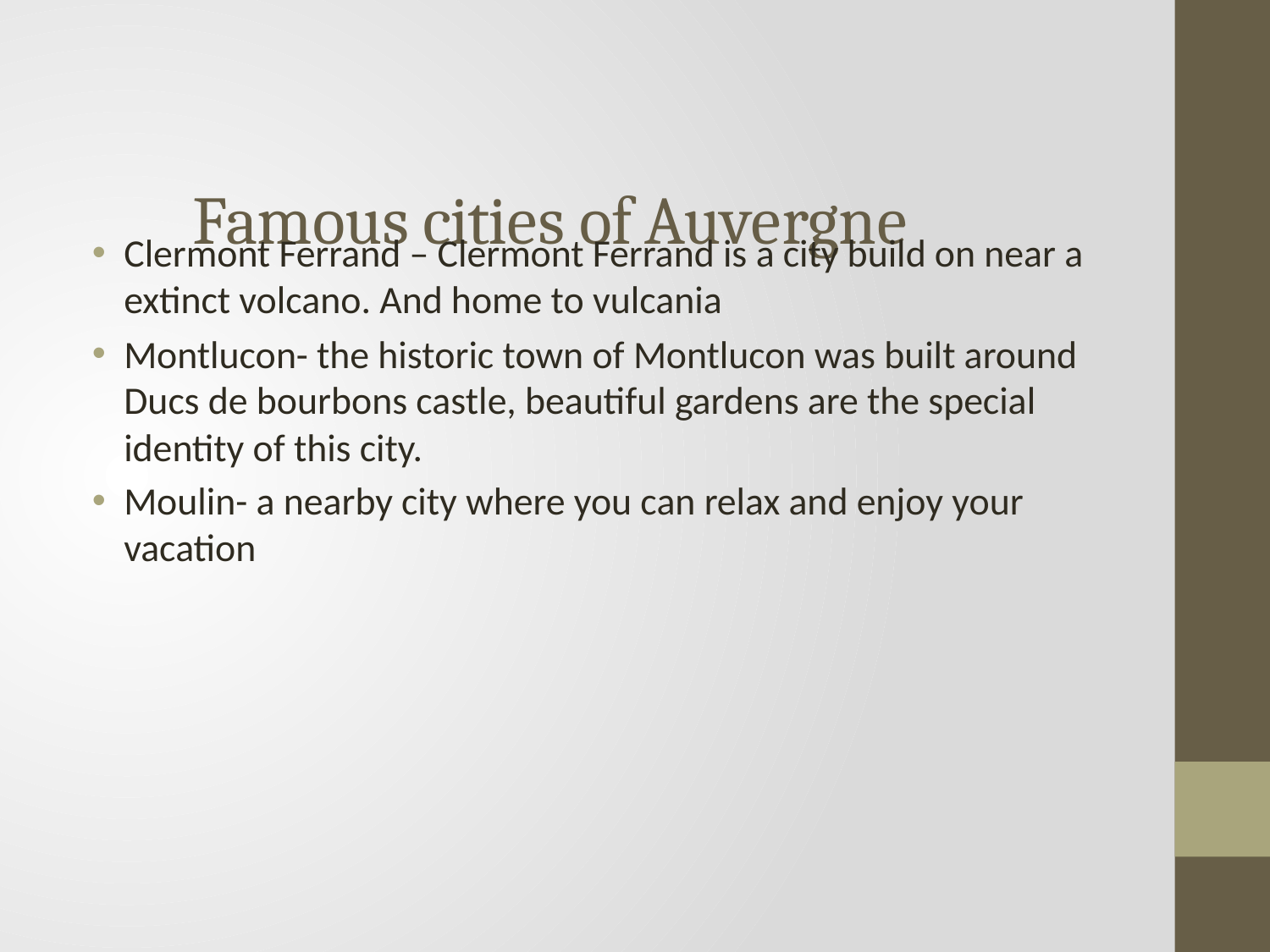

# Famous cities of Auvergne
Clermont Ferrand – Clermont Ferrand is a city build on near a extinct volcano. And home to vulcania
Montlucon- the historic town of Montlucon was built around Ducs de bourbons castle, beautiful gardens are the special identity of this city.
Moulin- a nearby city where you can relax and enjoy your vacation